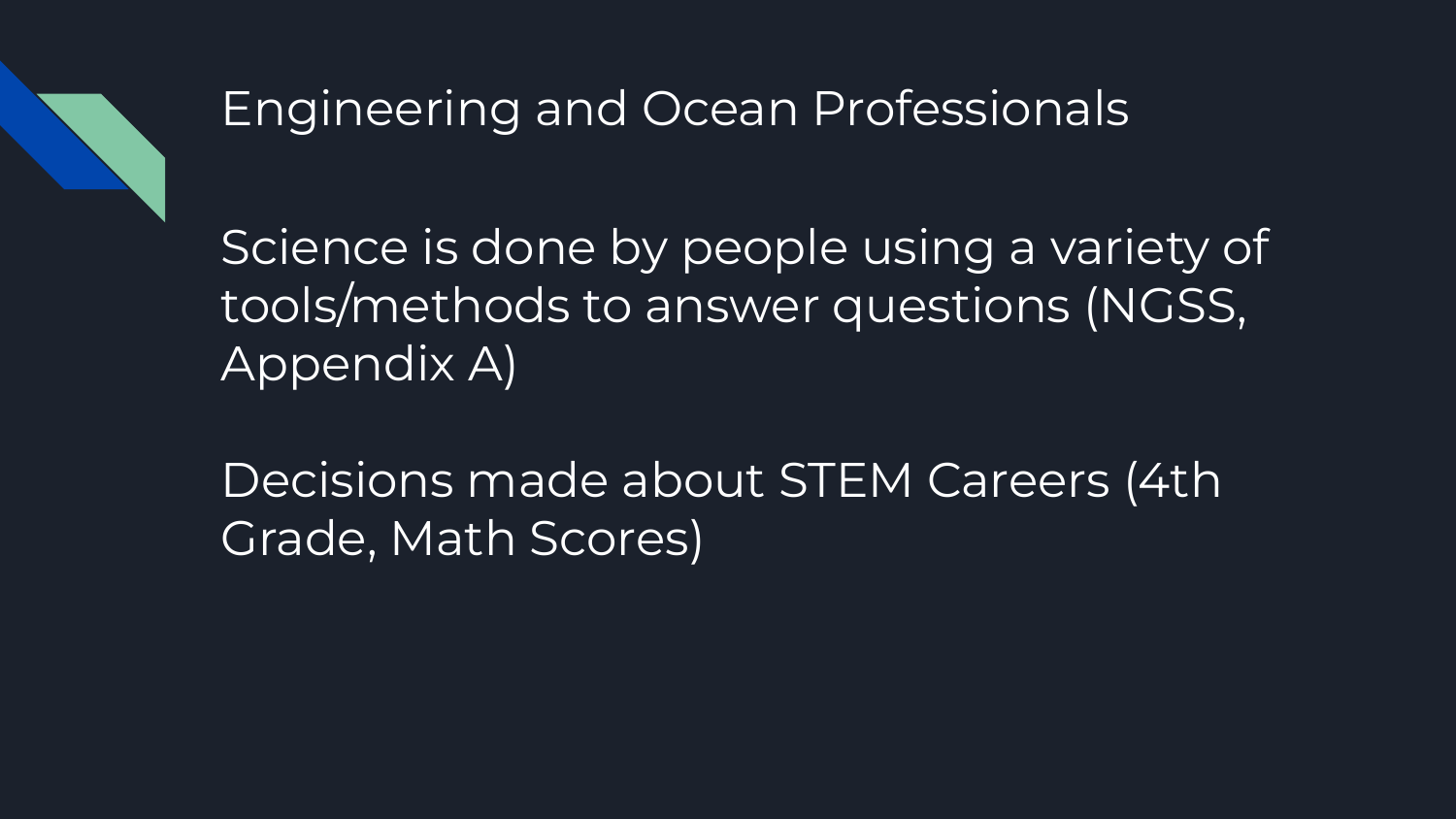

# Engineering and Ocean Professionals

Science is done by people using a variety of tools/methods to answer questions (NGSS, Appendix A)

Decisions made about STEM Careers (4th Grade, Math Scores)